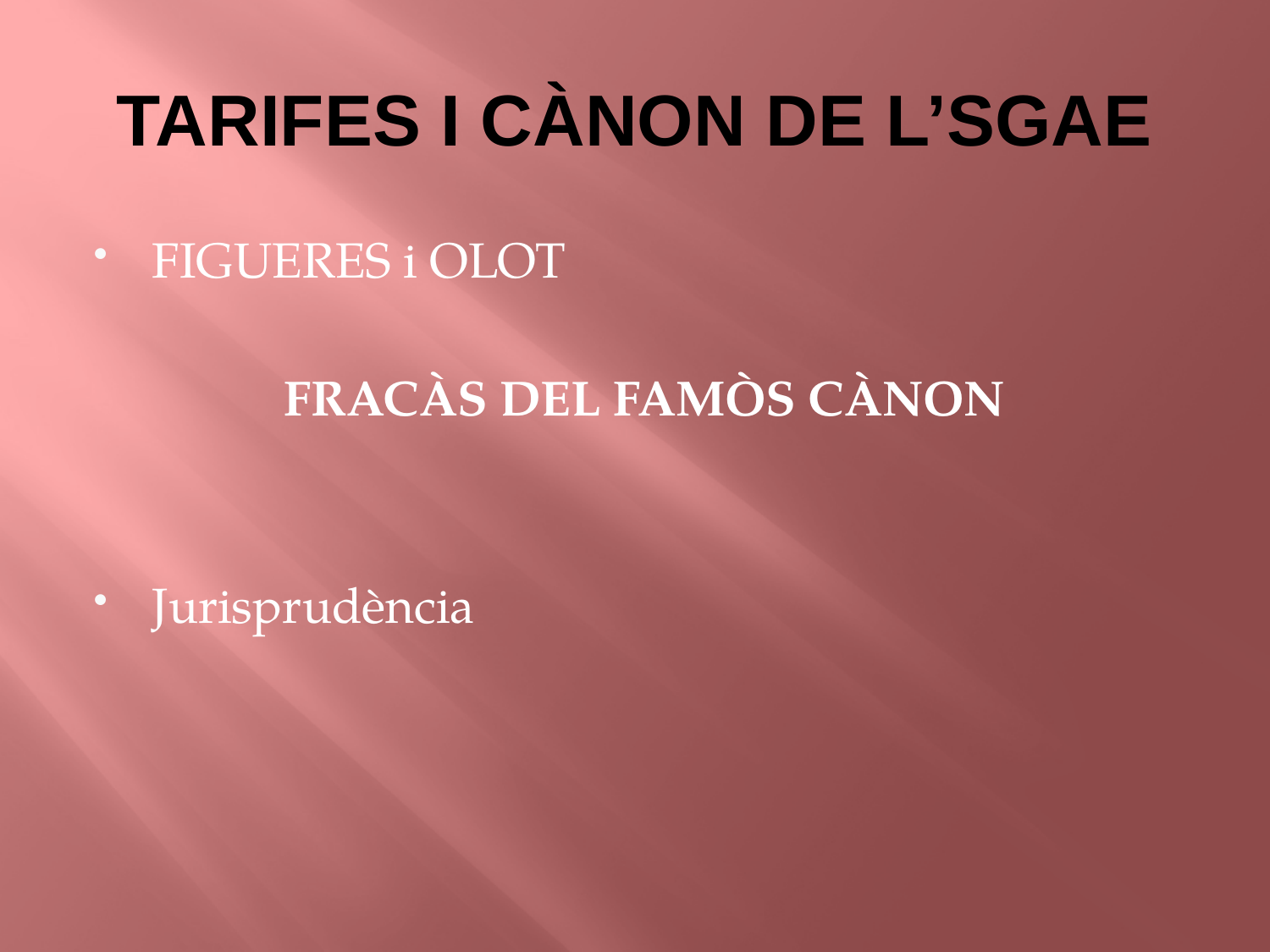

# TARIFES I CÀNON DE L’SGAE
FIGUERES i OLOT

FRACÀS DEL FAMÒS CÀNON

Jurisprudència